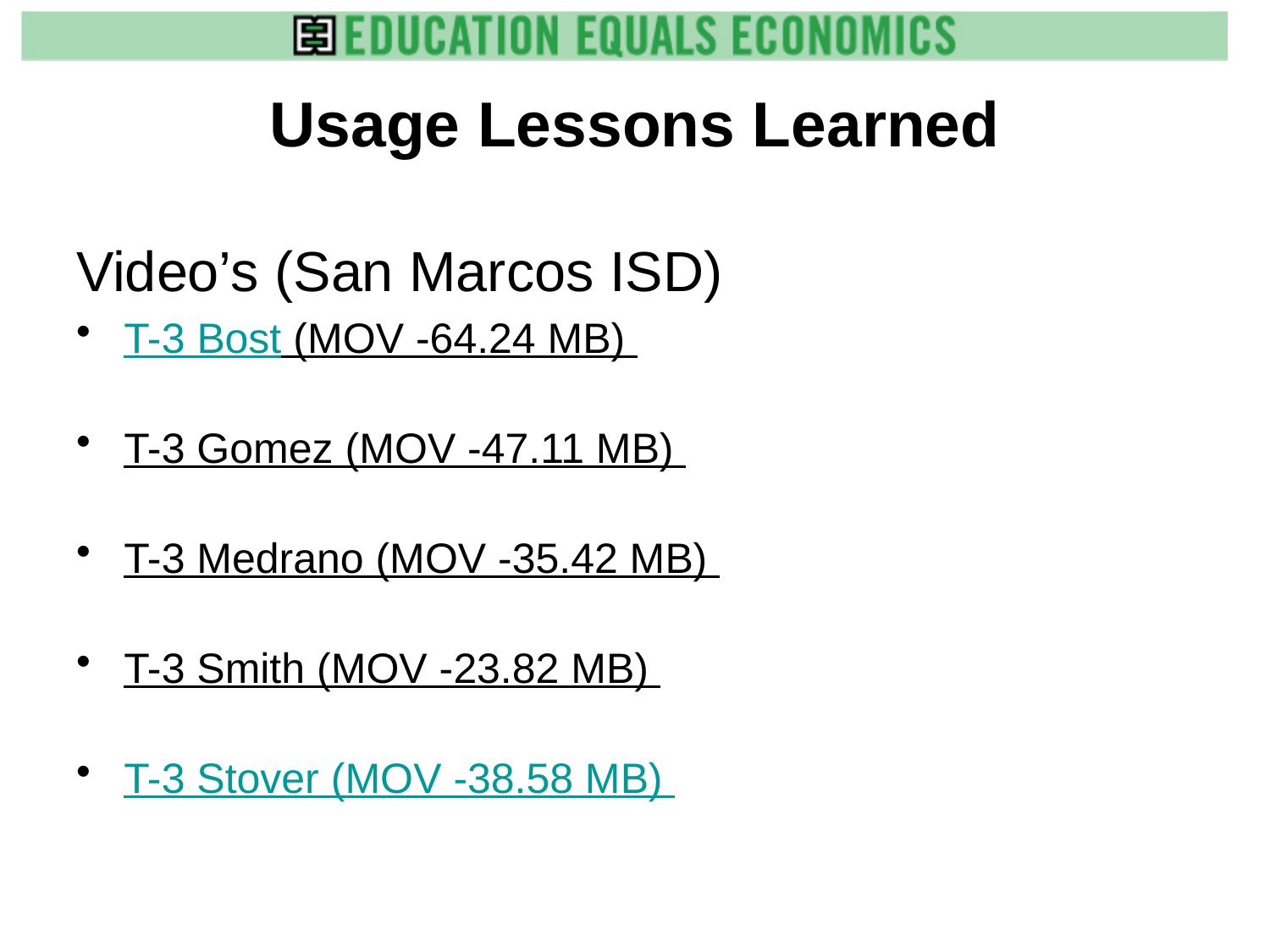

# Usage Lessons Learned
Video’s (San Marcos ISD)
T-3 Bost (MOV -64.24 MB)
T-3 Gomez (MOV -47.11 MB)
T-3 Medrano (MOV -35.42 MB)
T-3 Smith (MOV -23.82 MB)
T-3 Stover (MOV -38.58 MB)